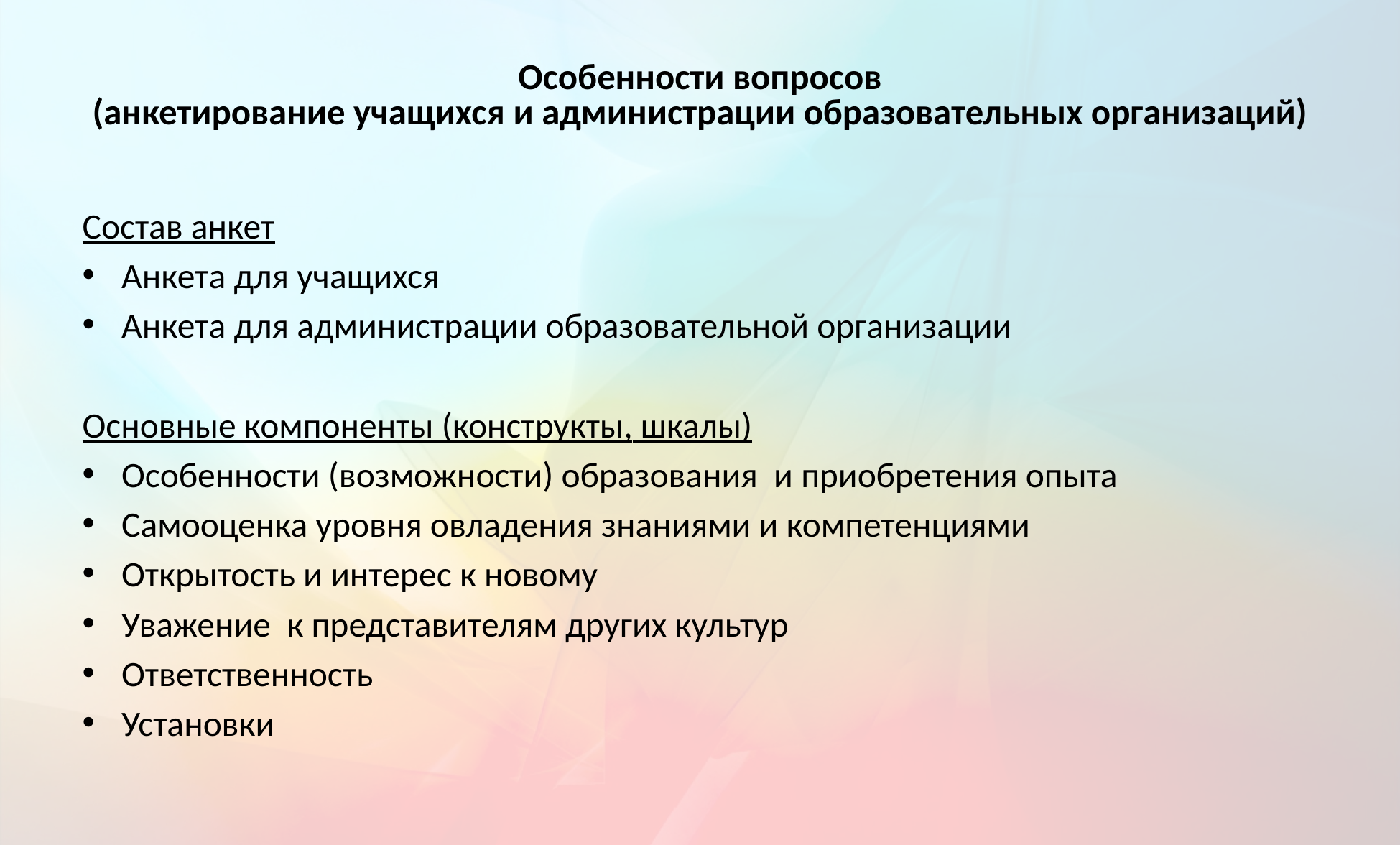

# Особенности вопросов (анкетирование учащихся и администрации образовательных организаций)
Состав анкет
Анкета для учащихся
Анкета для администрации образовательной организации

Основные компоненты (конструкты, шкалы)
Особенности (возможности) образования  и приобретения опыта
Самооценка уровня овладения знаниями и компетенциями
Открытость и интерес к новому
Уважение  к представителям других культур
Ответственность
Установки